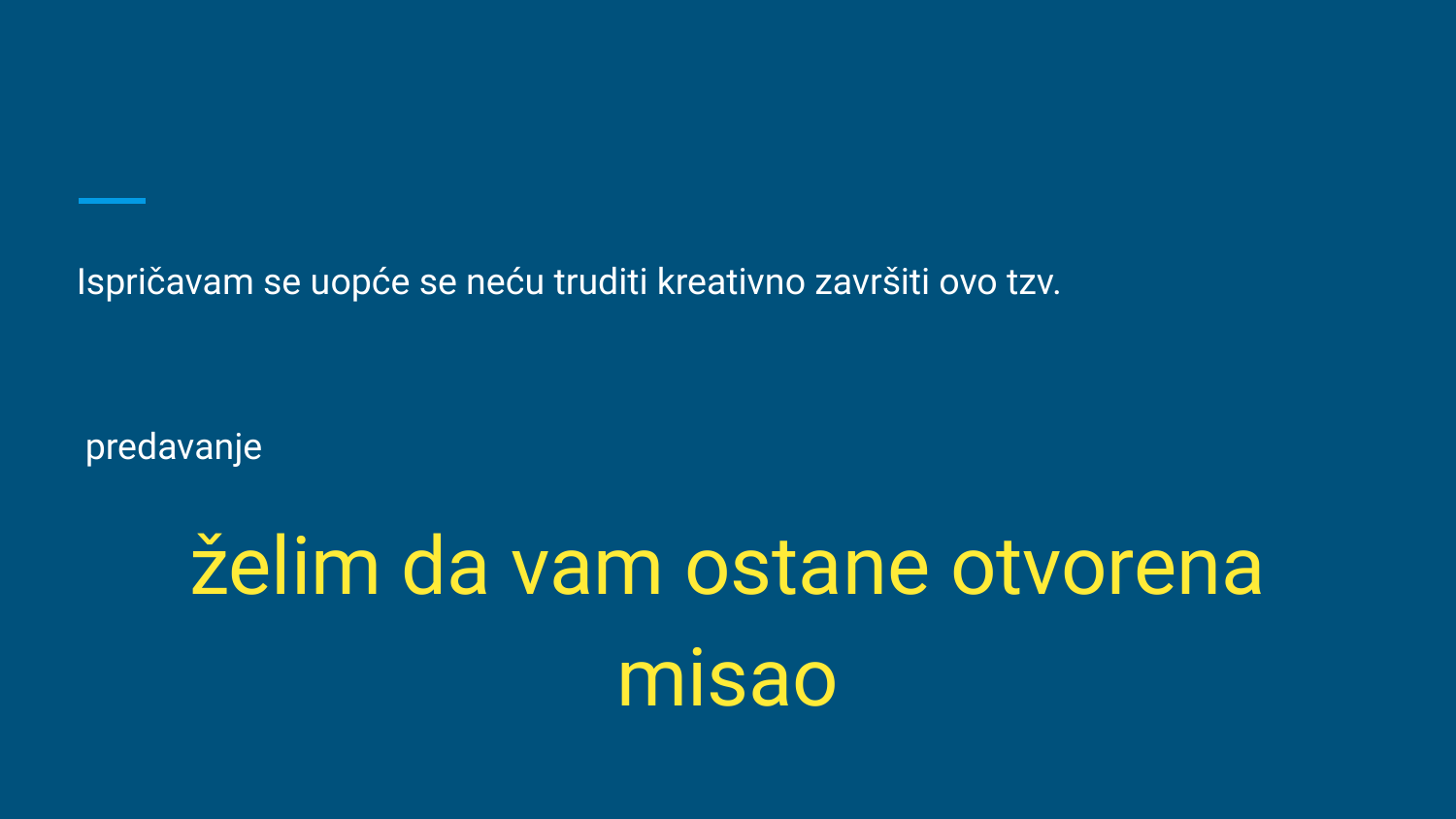

#
Ispričavam se uopće se neću truditi kreativno završiti ovo tzv.

 predavanje
želim da vam ostane otvorena misao